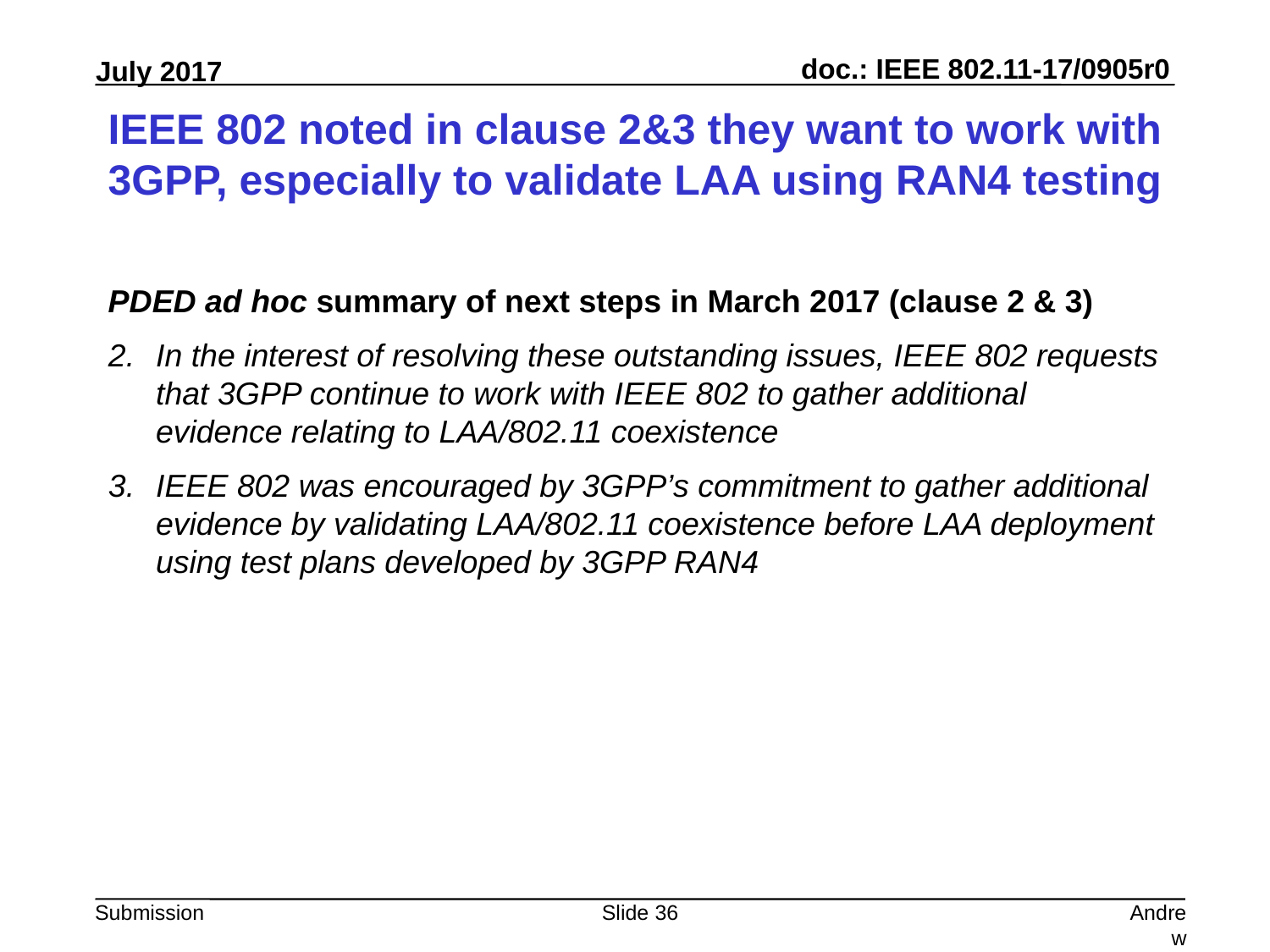

# IEEE 802 noted in clause 2&3 they want to work with 3GPP, especially to validate LAA using RAN4 testing
PDED ad hoc summary of next steps in March 2017 (clause 2 & 3)
In the interest of resolving these outstanding issues, IEEE 802 requests that 3GPP continue to work with IEEE 802 to gather additional evidence relating to LAA/802.11 coexistence
IEEE 802 was encouraged by 3GPP’s commitment to gather additional evidence by validating LAA/802.11 coexistence before LAA deployment using test plans developed by 3GPP RAN4

Slide 36
Andrew Myles, Cisco